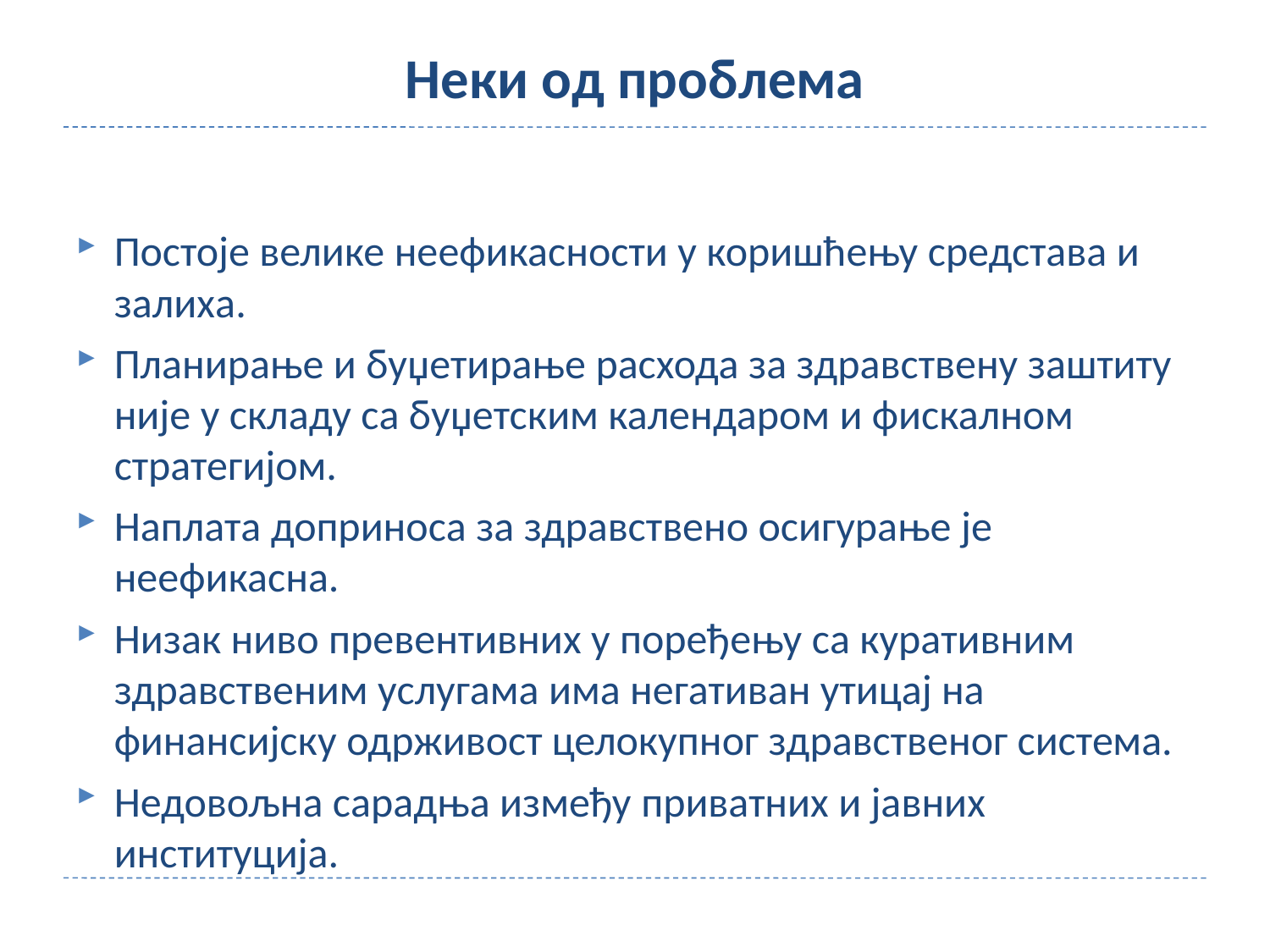

# Неки од проблема

Постоје велике неeфикасности у коришћењу средстава и залиха.
Планирање и буџетирање расхода за здравствену заштиту није у складу са буџетским календаром и фискалном стратегијом.
Наплата доприноса за здравствено осигурање је неeфикасна.
Низак ниво превентивних у поређењу са куративним здравственим услугама има негативан утицај на финансијску одрживост целокупног здравственог система.
Недовољна сарадња између приватних и јавних институција.